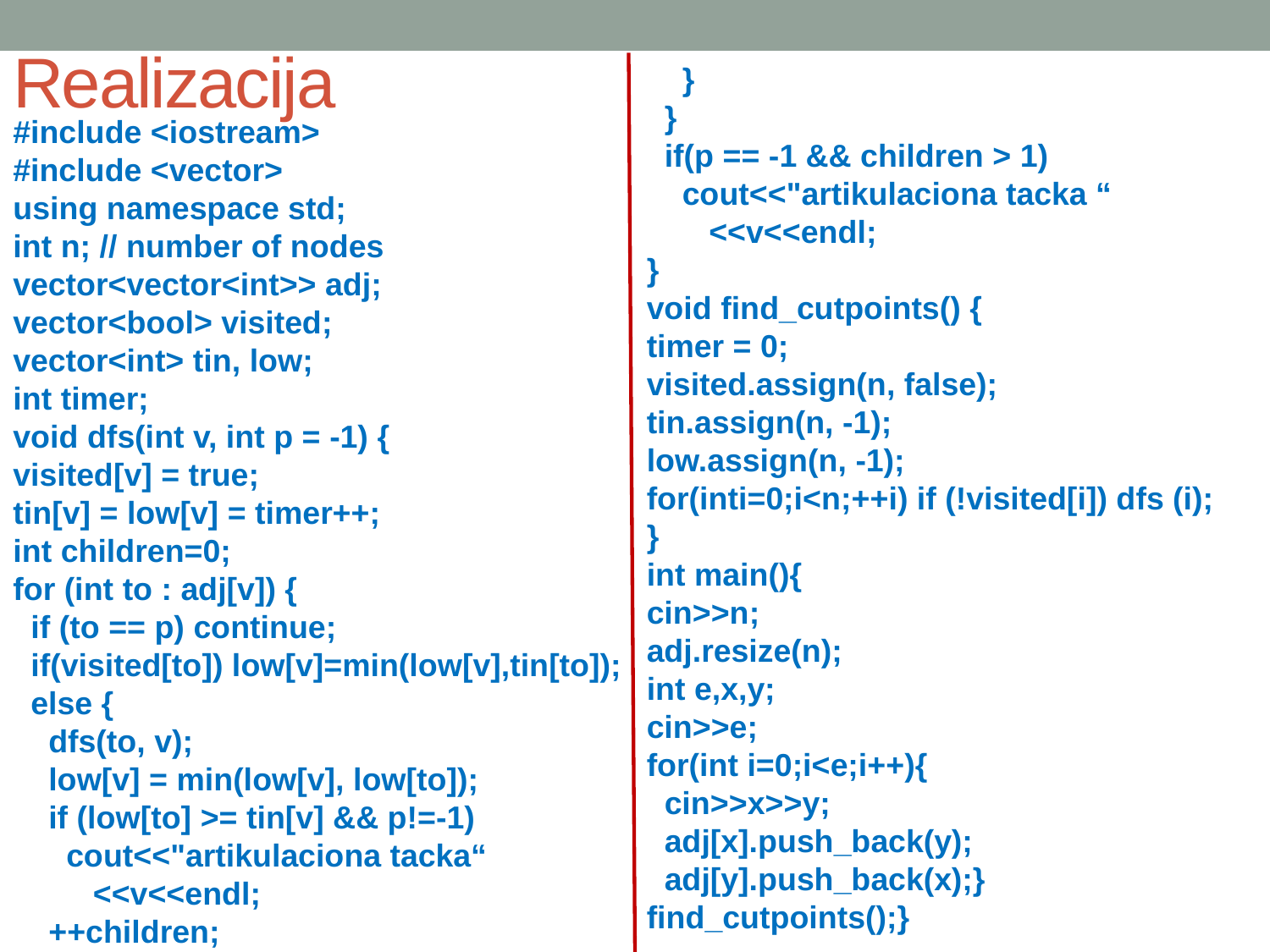

# Realizacija
    }
  }
  if(p == -1 && children > 1)
    cout<<"artikulaciona tacka “
       <<v<<endl;
}
void find_cutpoints() {
timer = 0;
visited.assign(n, false);
tin.assign(n, -1);
low.assign(n, -1);
for(inti=0;i<n;++i) if (!visited[i]) dfs (i);
}
int main(){
cin>>n;
adj.resize(n);
int e,x,y;
cin>>e;
for(int i=0;i<e;i++){
  cin>>x>>y;
  adj[x].push_back(y);
  adj[y].push_back(x);}
find_cutpoints();}

#include <iostream>
#include <vector>
using namespace std;
int n; // number of nodes
vector<vector<int>> adj;
vector<bool> visited;
vector<int> tin, low;
int timer;
void dfs(int v, int p = -1) {
visited[v] = true;
tin[v] = low[v] = timer++;
int children=0;
for (int to : adj[v]) {
  if (to == p) continue;
  if(visited[to]) low[v]=min(low[v],tin[to]);
  else {
    dfs(to, v);
    low[v] = min(low[v], low[to]);
    if (low[to] >= tin[v] && p!=-1)
      cout<<"artikulaciona tacka“
         <<v<<endl;
    ++children;